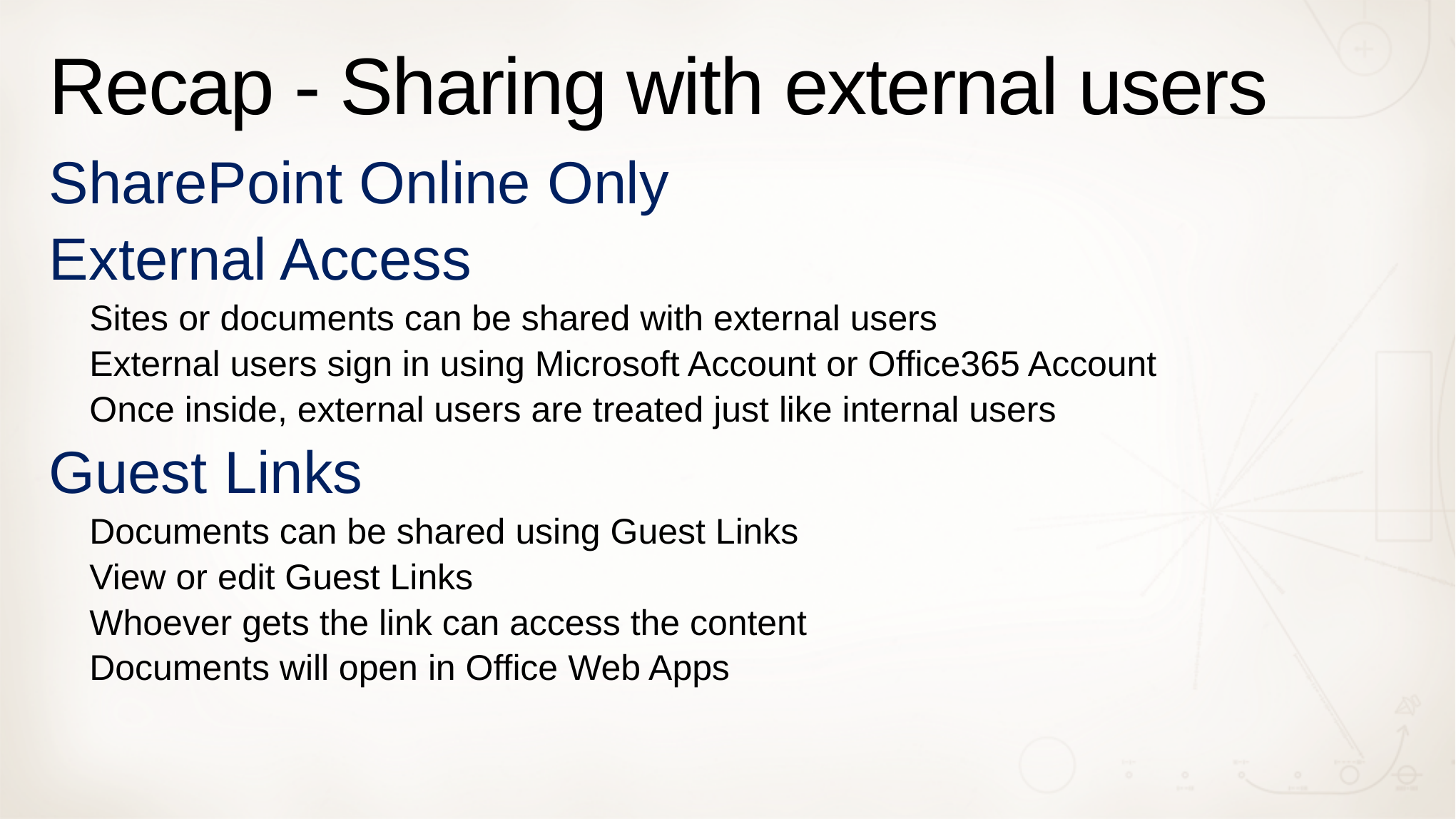

# Recap - Sharing with external users
SharePoint Online Only
External Access
Sites or documents can be shared with external users
External users sign in using Microsoft Account or Office365 Account
Once inside, external users are treated just like internal users
Guest Links
Documents can be shared using Guest Links
View or edit Guest Links
Whoever gets the link can access the content
Documents will open in Office Web Apps